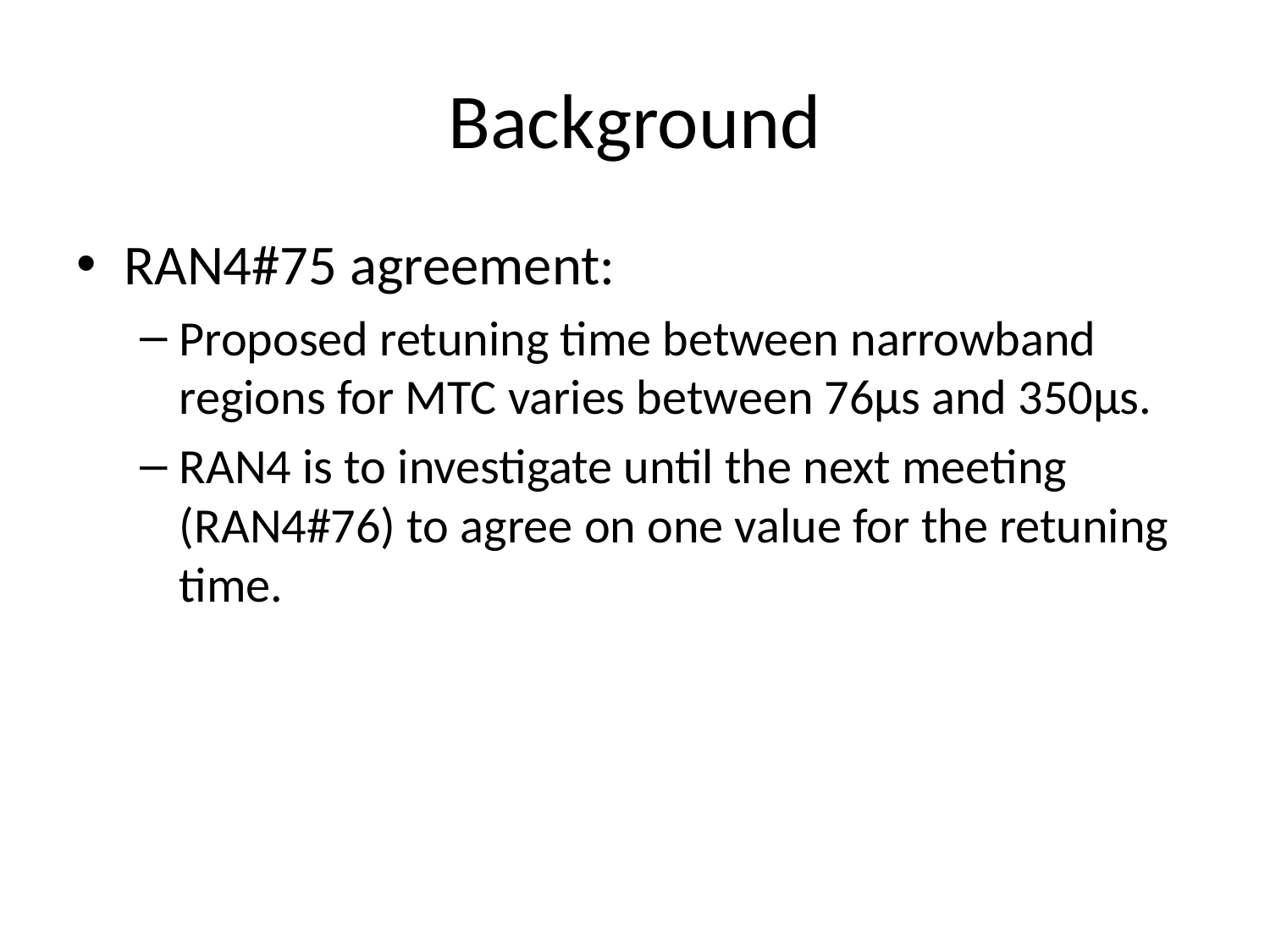

# Background
RAN4#75 agreement:
Proposed retuning time between narrowband regions for MTC varies between 76µs and 350µs.
RAN4 is to investigate until the next meeting (RAN4#76) to agree on one value for the retuning time.